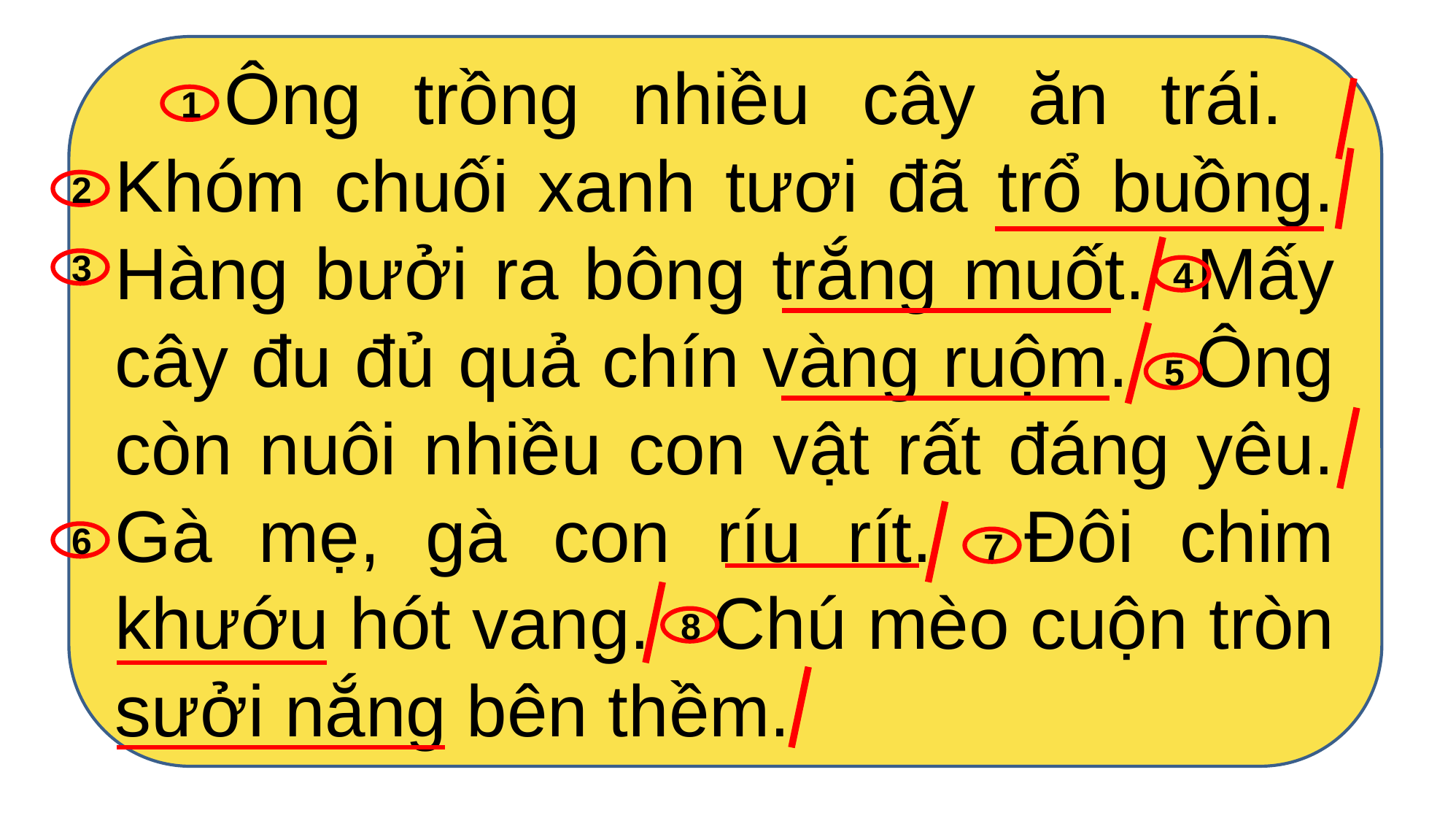

Ông trồng nhiều cây ăn trái.  Khóm chuối xanh tươi đã trổ buồng. Hàng bưởi ra bông trắng muốt.  Mấy cây đu đủ quả chín vàng ruộm.   Ông còn nuôi nhiều con vật rất đáng yêu. Gà mẹ, gà con ríu rít.  Đôi chim khướu hót vang.   Chú mèo cuộn tròn sưởi nắng bên thềm.
1
2
3
4
5
6
7
8